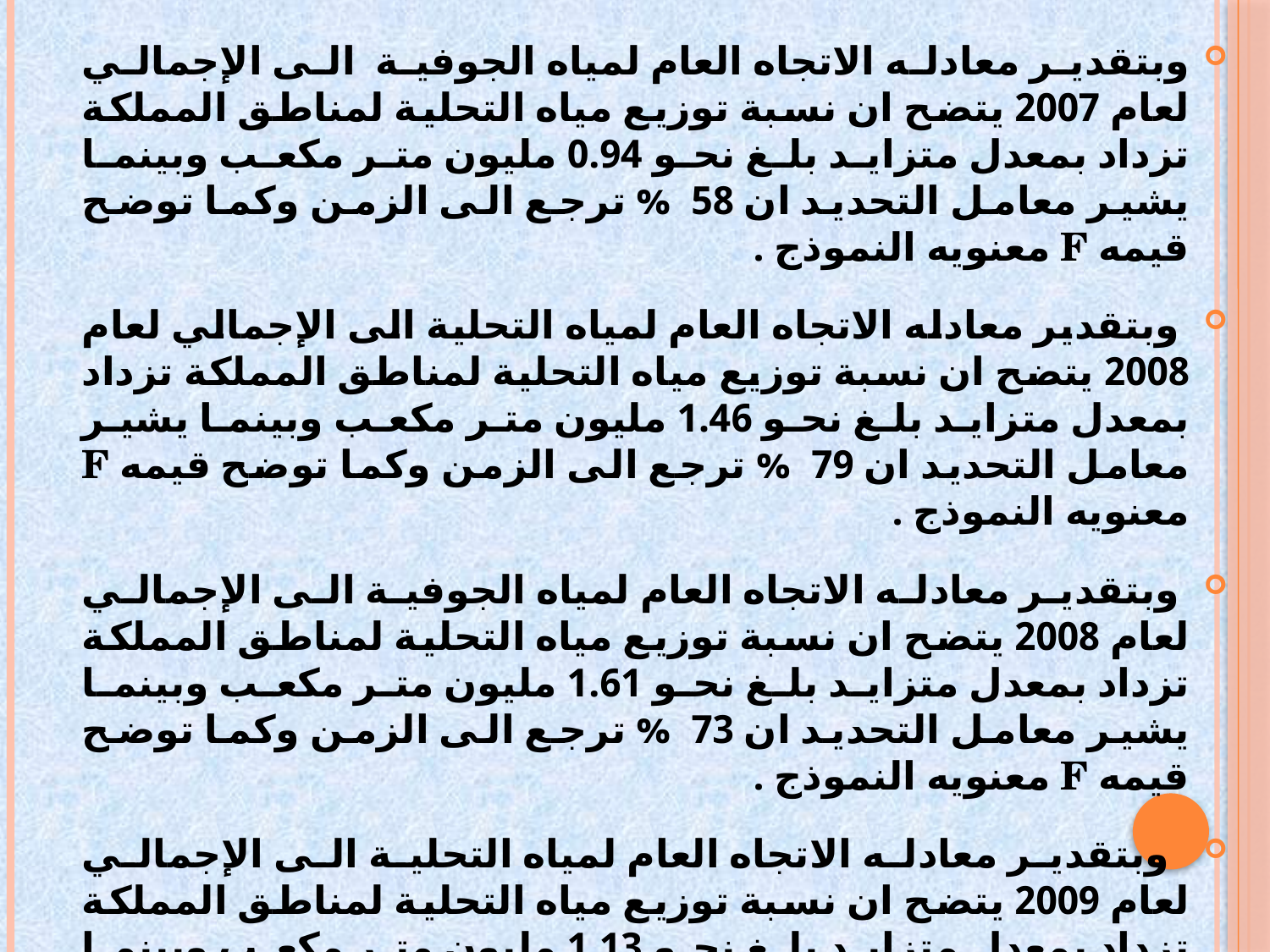

وبتقدير معادله الاتجاه العام لمياه الجوفية  الى الإجمالي لعام 2007 يتضح ان نسبة توزيع مياه التحلية لمناطق المملكة تزداد بمعدل متزايد بلغ نحو 0.94 مليون متر مكعب وبينما يشير معامل التحديد ان 58  % ترجع الى الزمن وكما توضح قيمه F معنويه النموذج .
 وبتقدير معادله الاتجاه العام لمياه التحلية الى الإجمالي لعام 2008 يتضح ان نسبة توزيع مياه التحلية لمناطق المملكة تزداد بمعدل متزايد بلغ نحو 1.46 مليون متر مكعب وبينما يشير معامل التحديد ان 79  % ترجع الى الزمن وكما توضح قيمه F معنويه النموذج .
 وبتقدير معادله الاتجاه العام لمياه الجوفية الى الإجمالي لعام 2008 يتضح ان نسبة توزيع مياه التحلية لمناطق المملكة تزداد بمعدل متزايد بلغ نحو 1.61 مليون متر مكعب وبينما يشير معامل التحديد ان 73  % ترجع الى الزمن وكما توضح قيمه F معنويه النموذج .
  وبتقدير معادله الاتجاه العام لمياه التحلية الى الإجمالي لعام 2009 يتضح ان نسبة توزيع مياه التحلية لمناطق المملكة تزداد بمعدل متزايد بلغ نحو 1.13 مليون متر مكعب وبينما يشير معامل التحديد ان 85  % ترجع الى الزمن وكما توضح قيمه F معنويه النموذج .
 وبتقدير معادله الاتجاه العام لمياه الجوفية الى الإجمالي لعام 2009 يتضح ان نسبة توزيع مياه التحلية لمناطق المملكة تزداد بمعدل متزايد بلغ نحو 1.58مليون متر مكعب وبينما يشير معامل التحديد ان 38  % ترجع الى الزمن وكما توضح قيمه F معنويه النموذج .